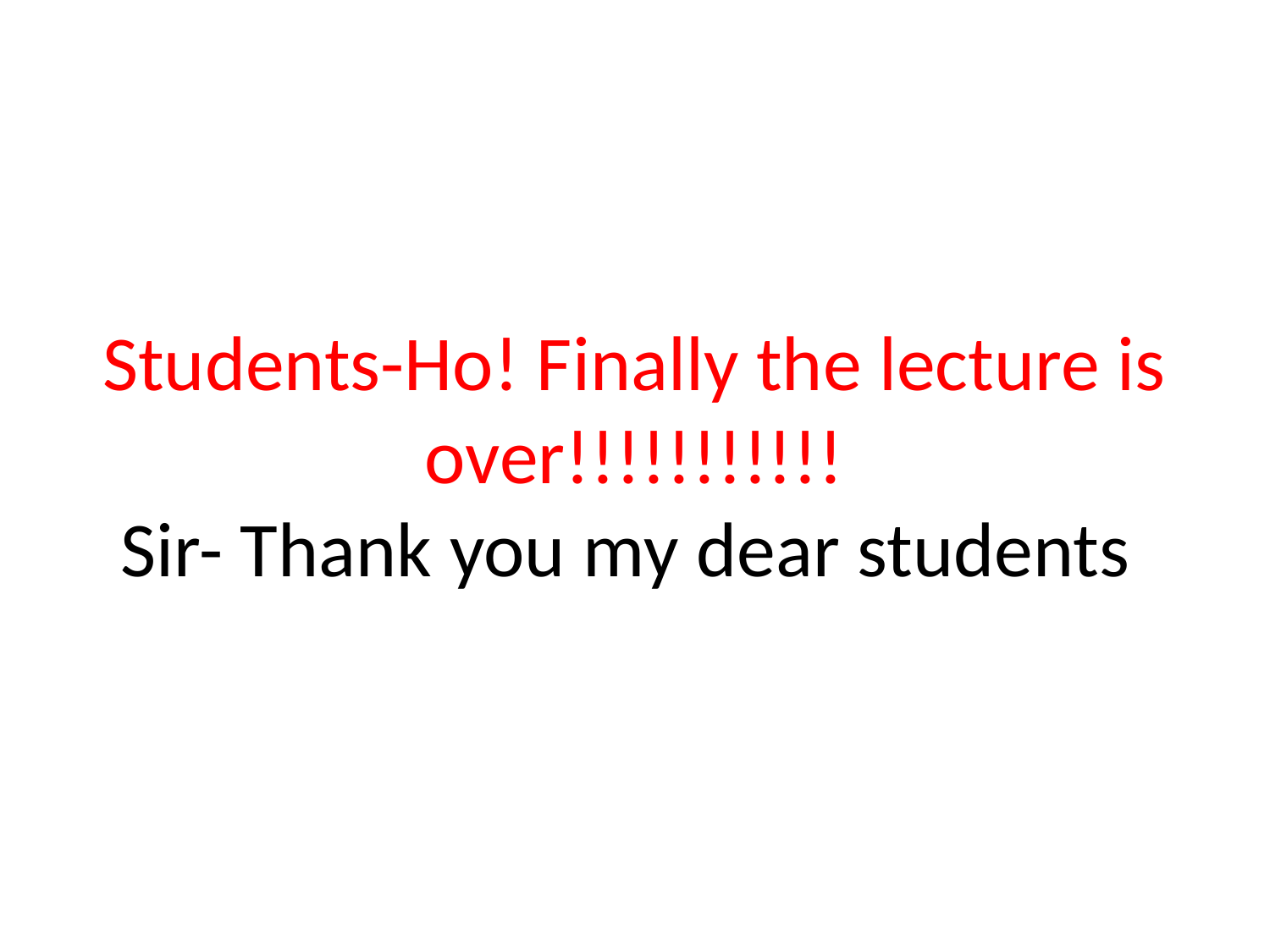

# Students-Ho! Finally the lecture is over!!!!!!!!!!! Sir- Thank you my dear students